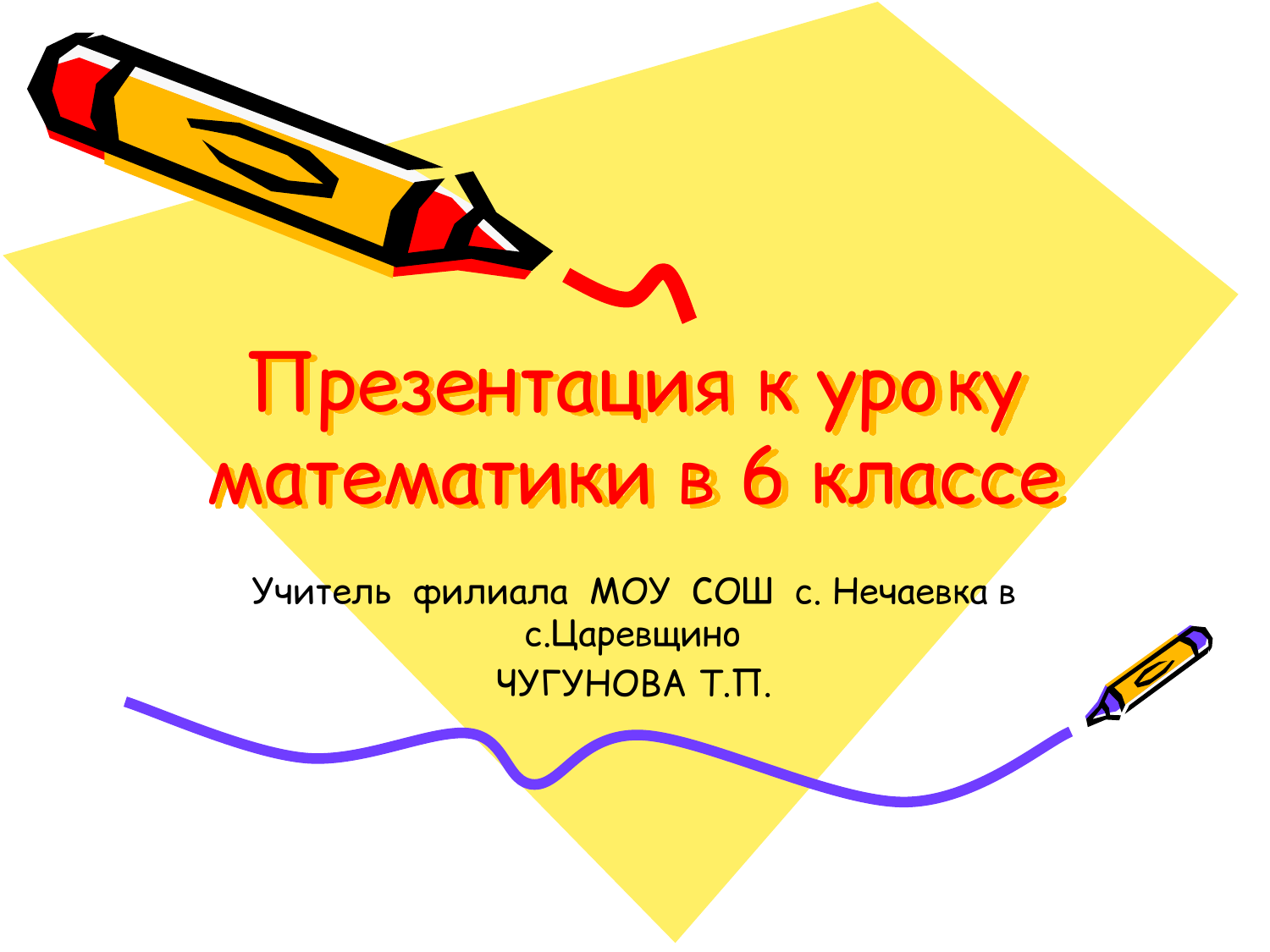

# Презентация к уроку математики в 6 классе
Учитель  филиала  МОУ  СОШ  с. Нечаевка в с.Царевщино
ЧУГУНОВА Т.П.